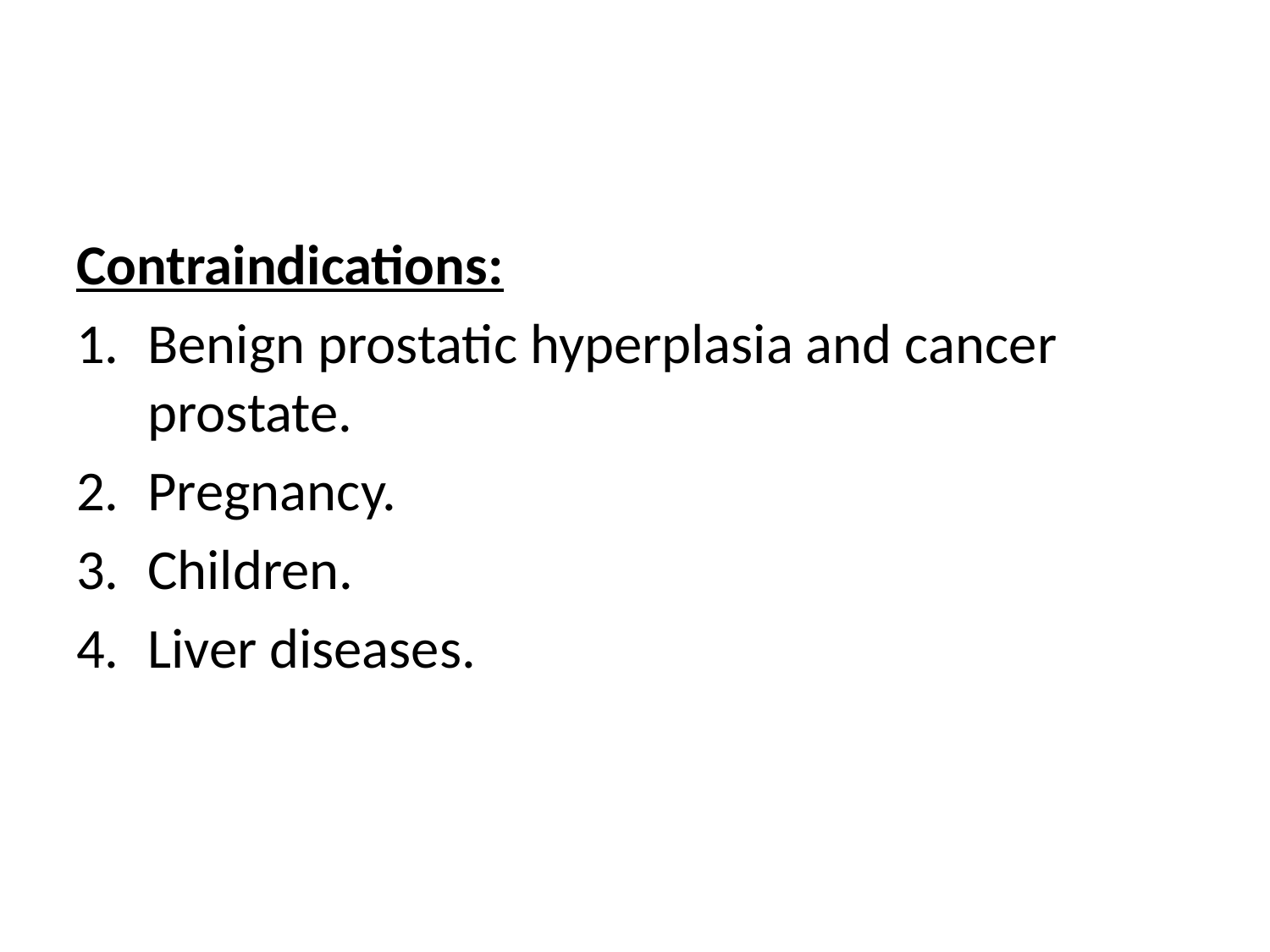

#
Contraindications:
Benign prostatic hyperplasia and cancer prostate.
Pregnancy.
Children.
Liver diseases.